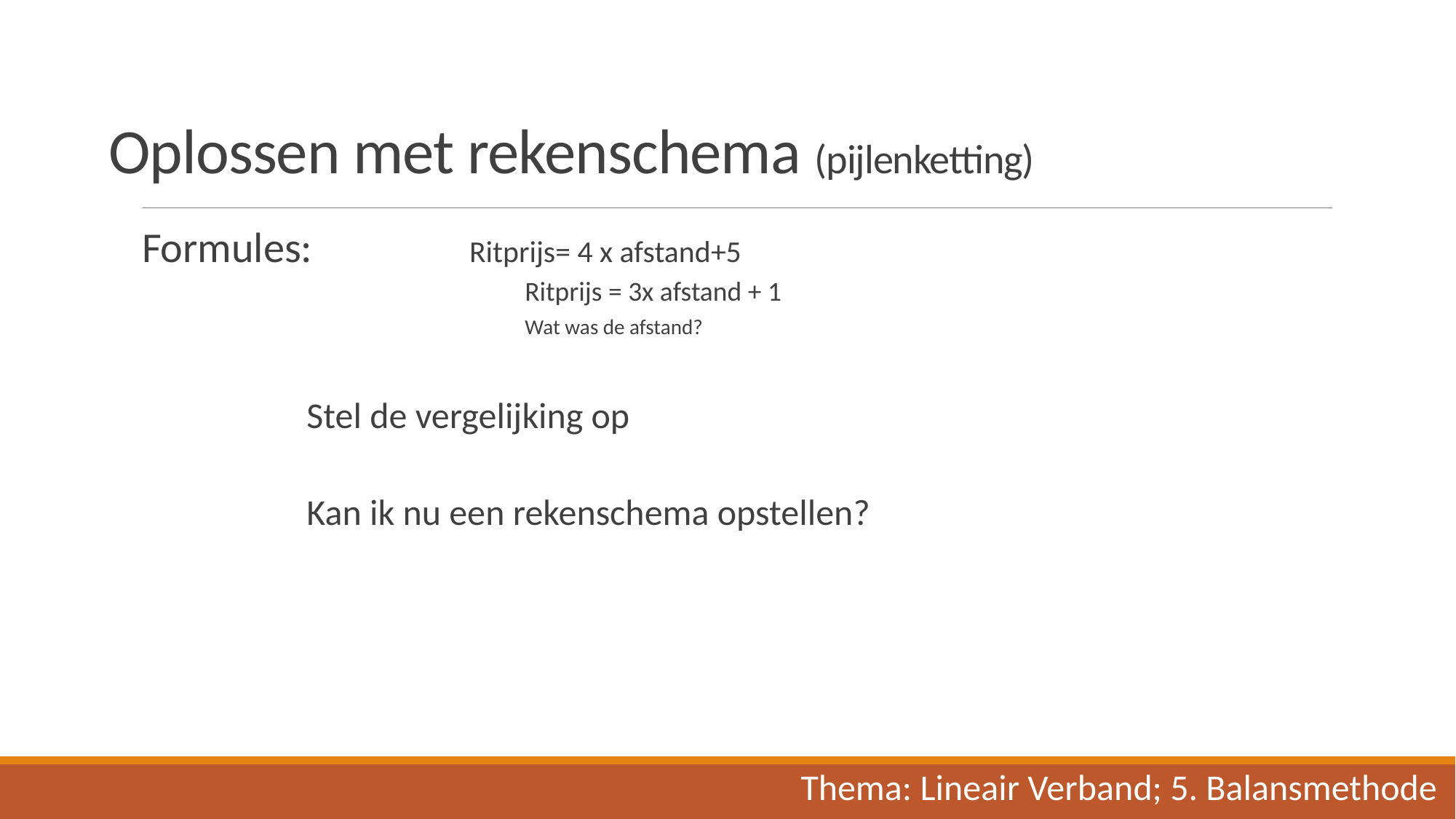

# Oplossen met rekenschema (pijlenketting)
Formules:   		Ritprijs= 4 x afstand+5
		Ritprijs = 3x afstand + 1
		Wat was de afstand?

Stel de vergelijking op

Kan ik nu een rekenschema opstellen?

Thema: Lineair Verband; 5. Balansmethode